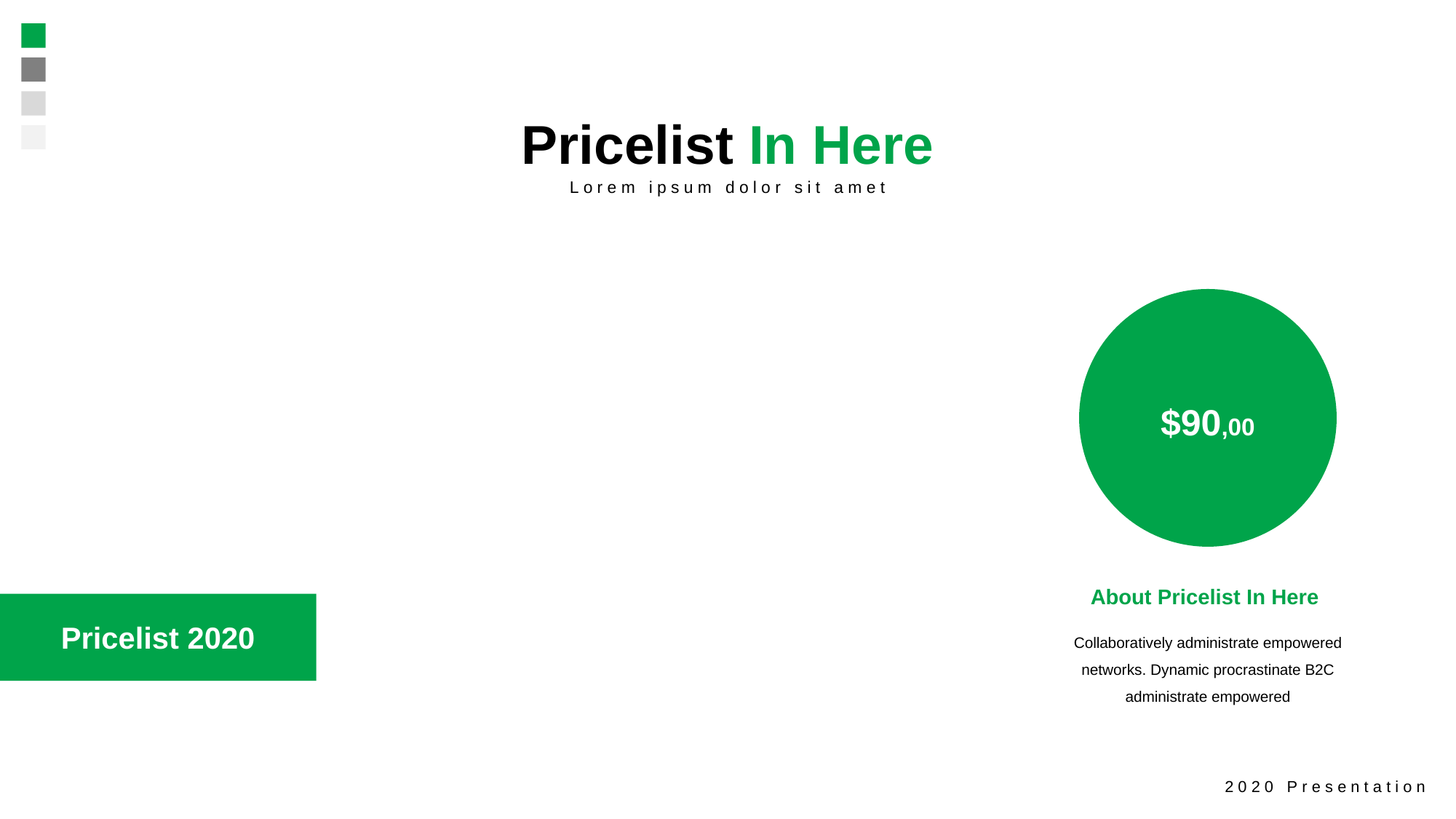

Pricelist In Here
Lorem ipsum dolor sit amet

$90,00
About Pricelist In Here

Pricelist 2020
Collaboratively administrate empowered networks. Dynamic procrastinate B2C administrate empowered
2020 Presentation